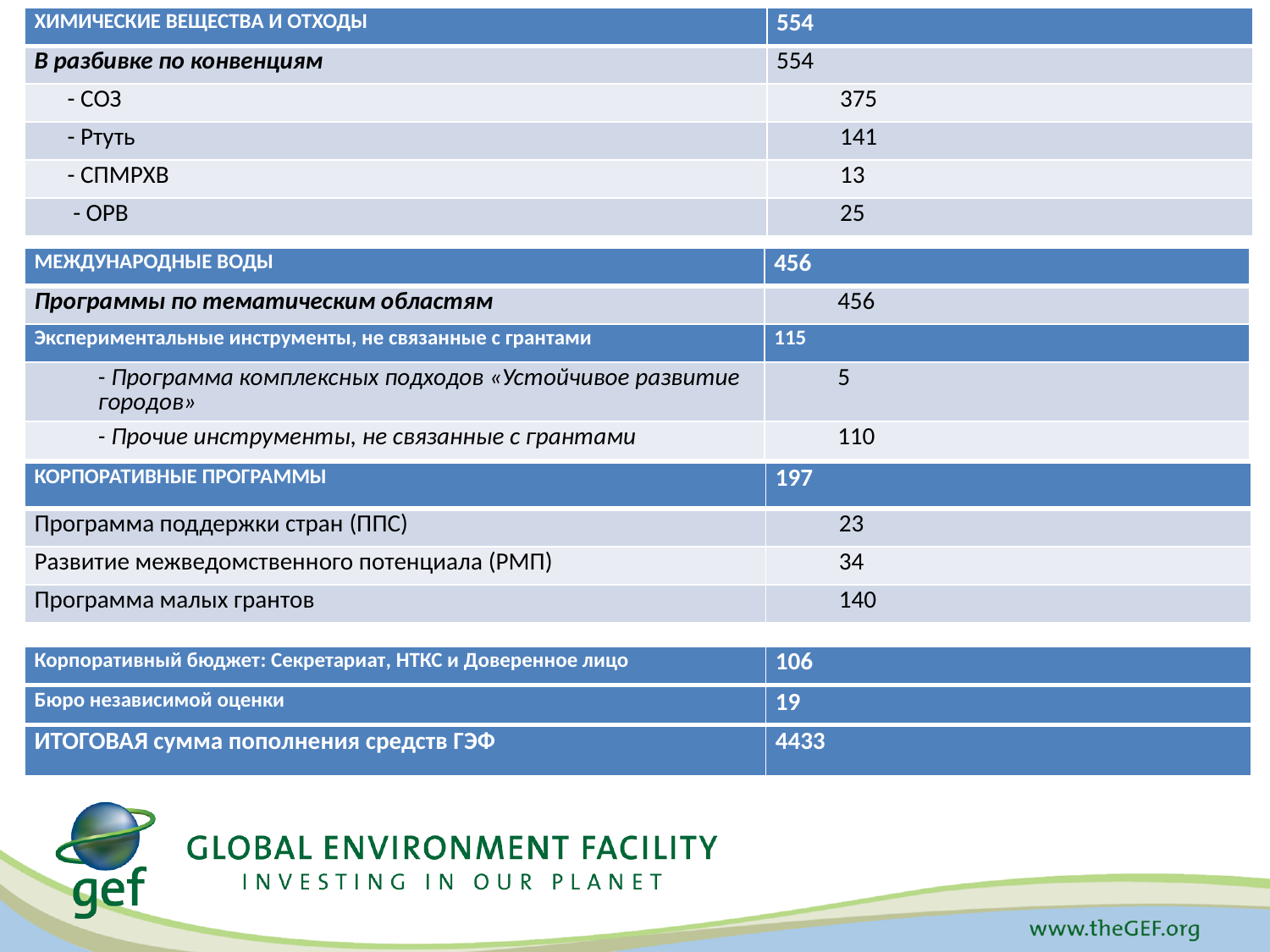

| ХИМИЧЕСКИЕ ВЕЩЕСТВА И ОТХОДЫ | 554 |
| --- | --- |
| В разбивке по конвенциям | 554 |
| - СОЗ | 375 |
| - Ртуть | 141 |
| - СПМРХВ | 13 |
| - ОРВ | 25 |
| МЕЖДУНАРОДНЫЕ ВОДЫ | 456 |
| --- | --- |
| Программы по тематическим областям | 456 |
| Экспериментальные инструменты, не связанные с грантами | 115 |
| - Программа комплексных подходов «Устойчивое развитие городов» | 5 |
| - Прочие инструменты, не связанные с грантами | 110 |
| КОРПОРАТИВНЫЕ ПРОГРАММЫ | 197 |
| --- | --- |
| Программа поддержки стран (ППС) | 23 |
| Развитие межведомственного потенциала (РМП) | 34 |
| Программа малых грантов | 140 |
| Корпоративный бюджет: Секретариат, НТКС и Доверенное лицо | 106 |
| --- | --- |
| Бюро независимой оценки | 19 |
| --- | --- |
| ИТОГОВАЯ сумма пополнения средств ГЭФ | 4433 |
| --- | --- |